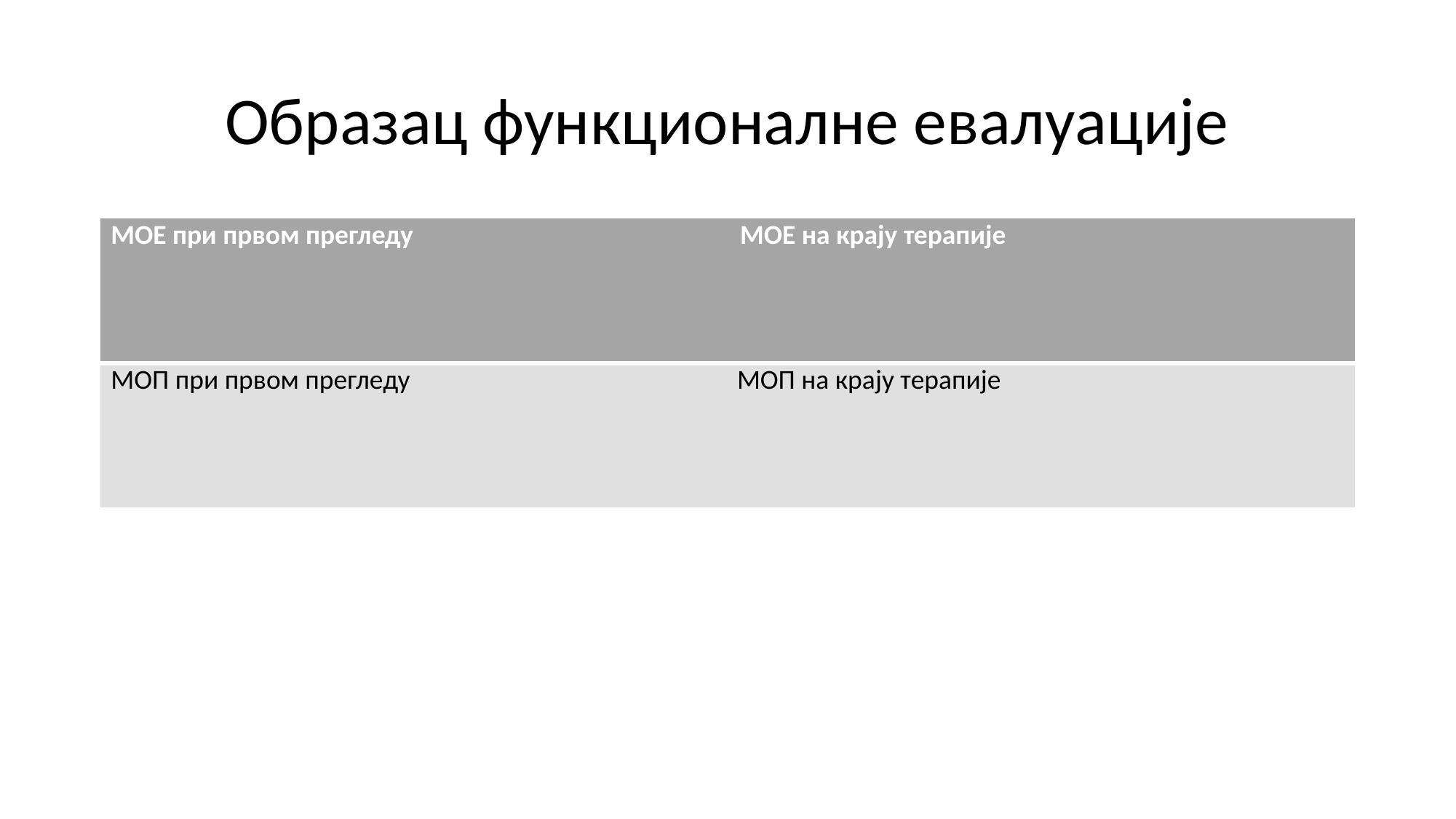

# Образац функционалне евалуације
| МОЕ при првом прегледу МОЕ на крају терапије |
| --- |
| МОП при првом прегледу МОП на крају терапије |